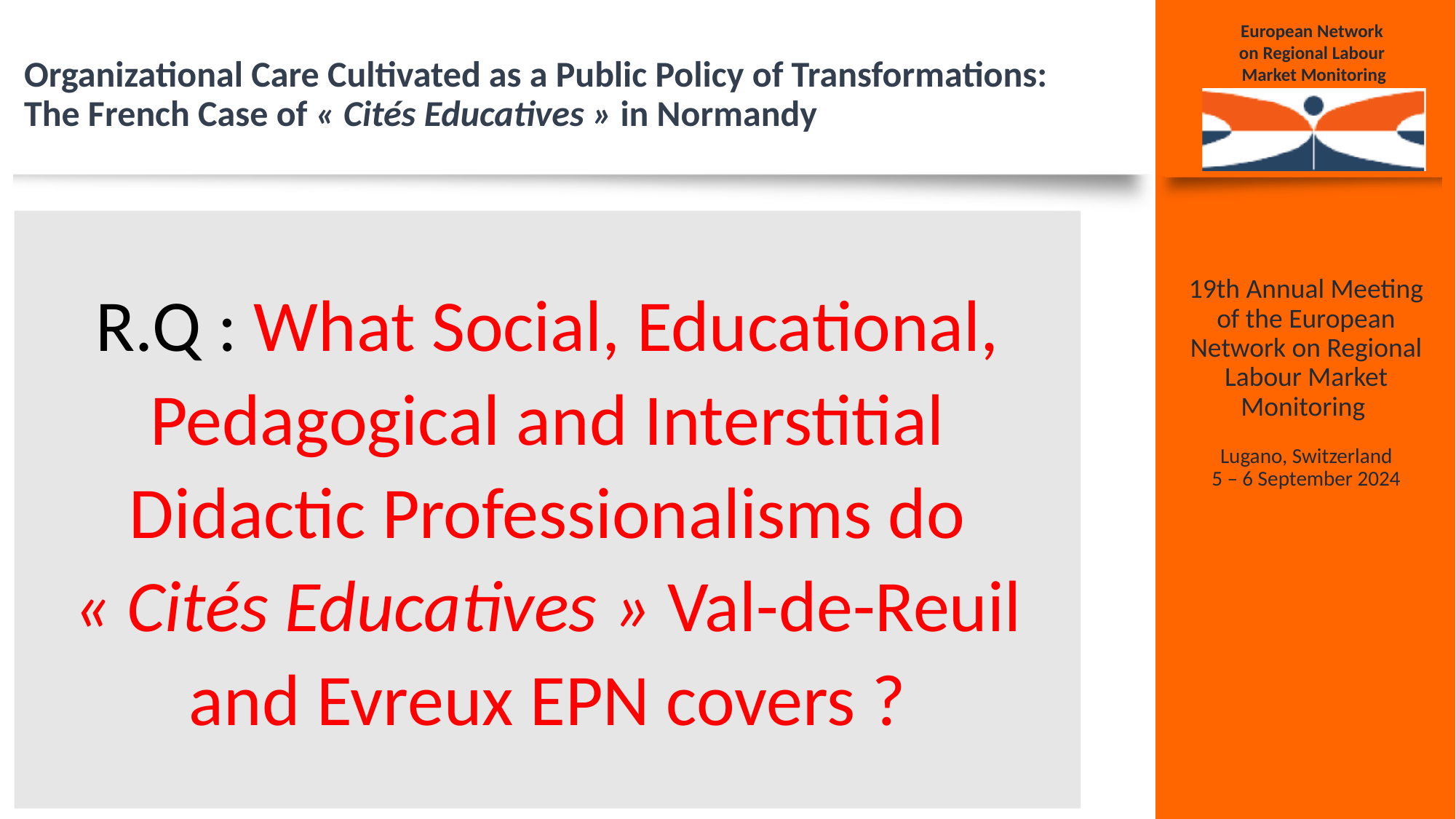

# Organizational Care Cultivated as a Public Policy of Transformations: The French Case of « Cités Educatives » in Normandy

R.Q : What Social, Educational, Pedagogical and Interstitial Didactic Professionalisms do « Cités Educatives » Val-de-Reuil and Evreux EPN covers ?